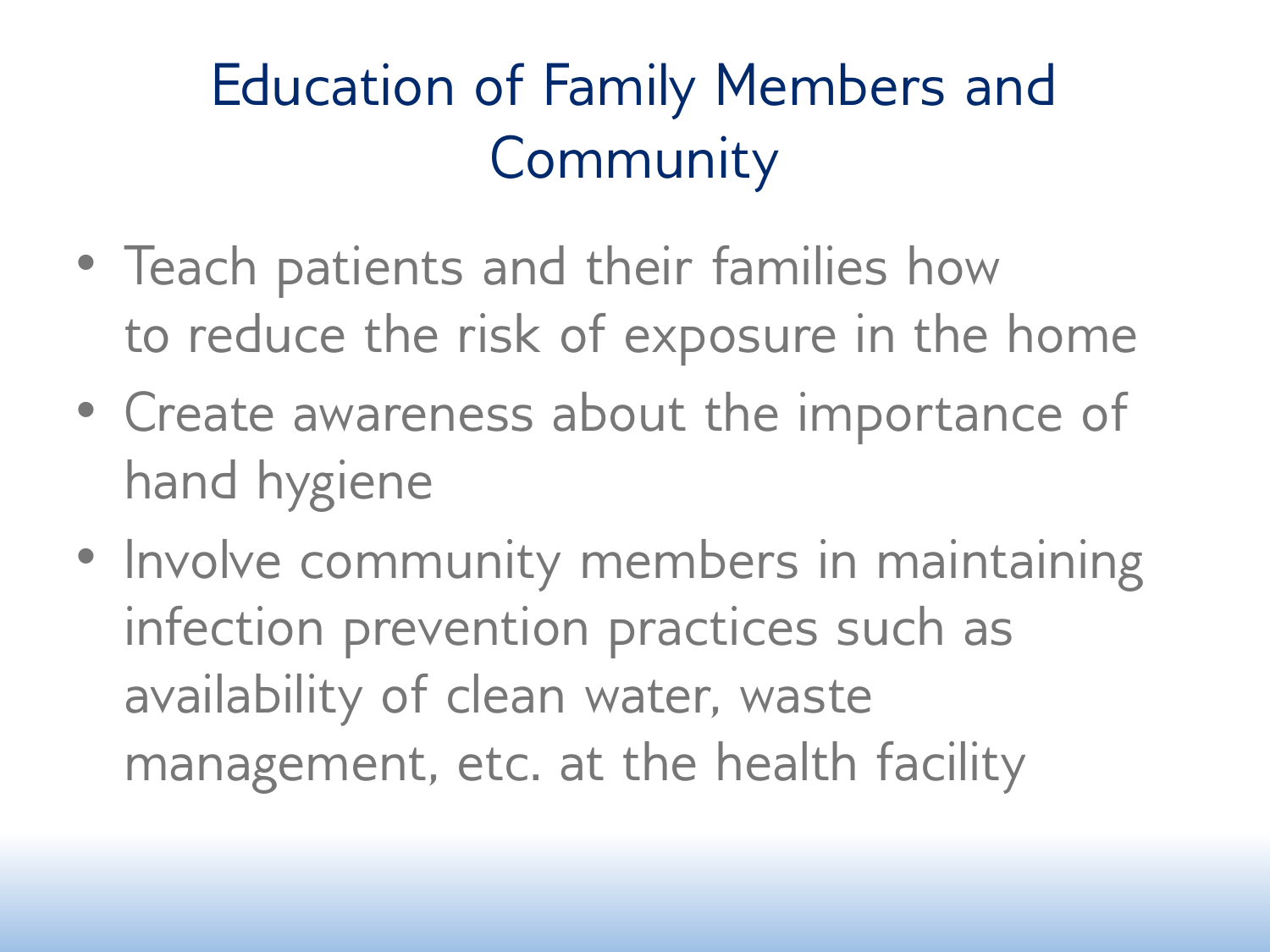

# Education of Family Members and Community
Teach patients and their families how
to reduce the risk of exposure in the home
Create awareness about the importance of hand hygiene
Involve community members in maintaining infection prevention practices such as availability of clean water, waste management, etc. at the health facility